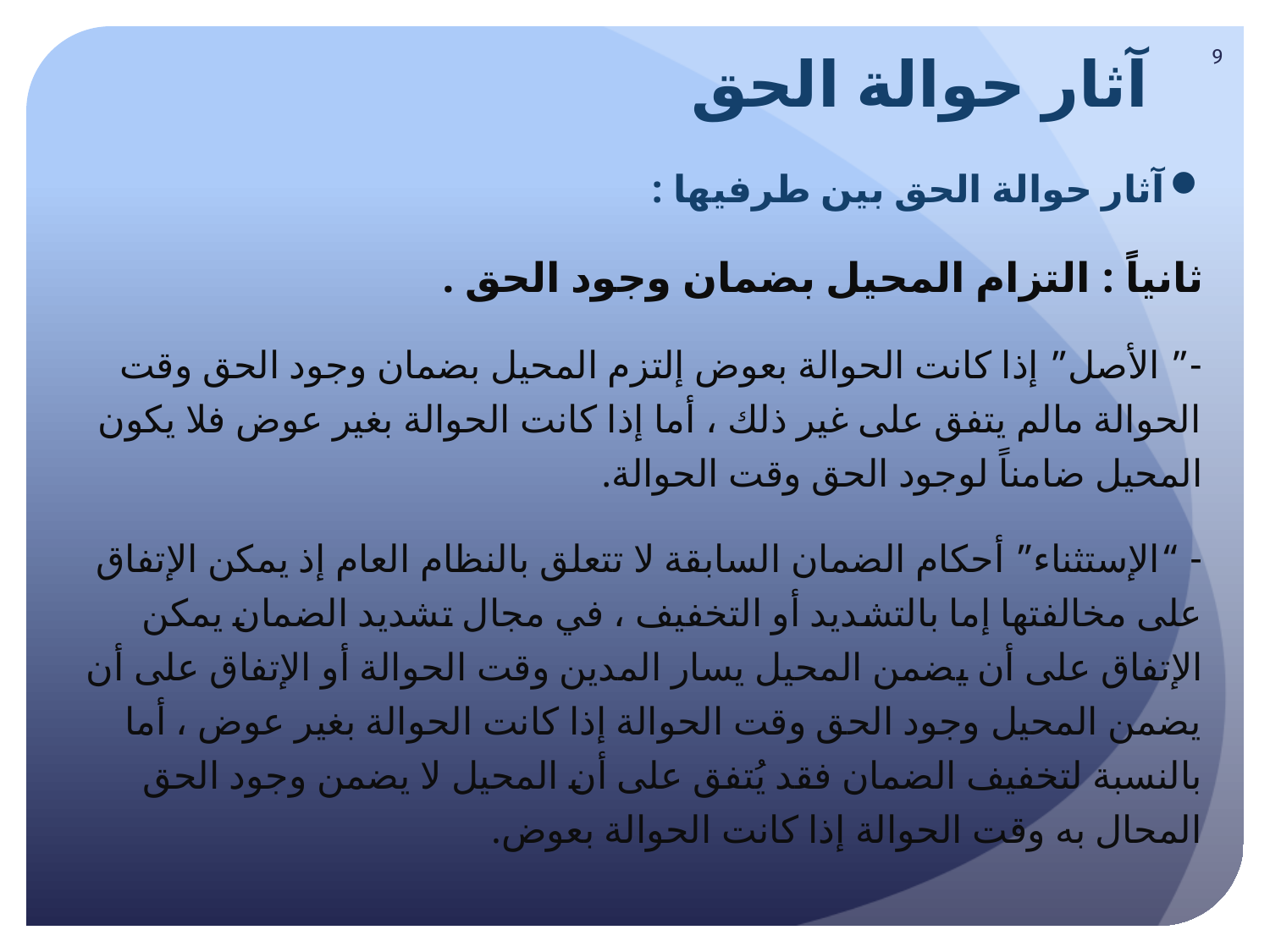

9
# آثار حوالة الحق
آثار حوالة الحق بين طرفيها :
ثانياً : التزام المحيل بضمان وجود الحق .
-” الأصل” إذا كانت الحوالة بعوض إلتزم المحيل بضمان وجود الحق وقت الحوالة مالم يتفق على غير ذلك ، أما إذا كانت الحوالة بغير عوض فلا يكون المحيل ضامناً لوجود الحق وقت الحوالة.
- “الإستثناء” أحكام الضمان السابقة لا تتعلق بالنظام العام إذ يمكن الإتفاق على مخالفتها إما بالتشديد أو التخفيف ، في مجال تشديد الضمان يمكن الإتفاق على أن يضمن المحيل يسار المدين وقت الحوالة أو الإتفاق على أن يضمن المحيل وجود الحق وقت الحوالة إذا كانت الحوالة بغير عوض ، أما بالنسبة لتخفيف الضمان فقد يُتفق على أن المحيل لا يضمن وجود الحق المحال به وقت الحوالة إذا كانت الحوالة بعوض.